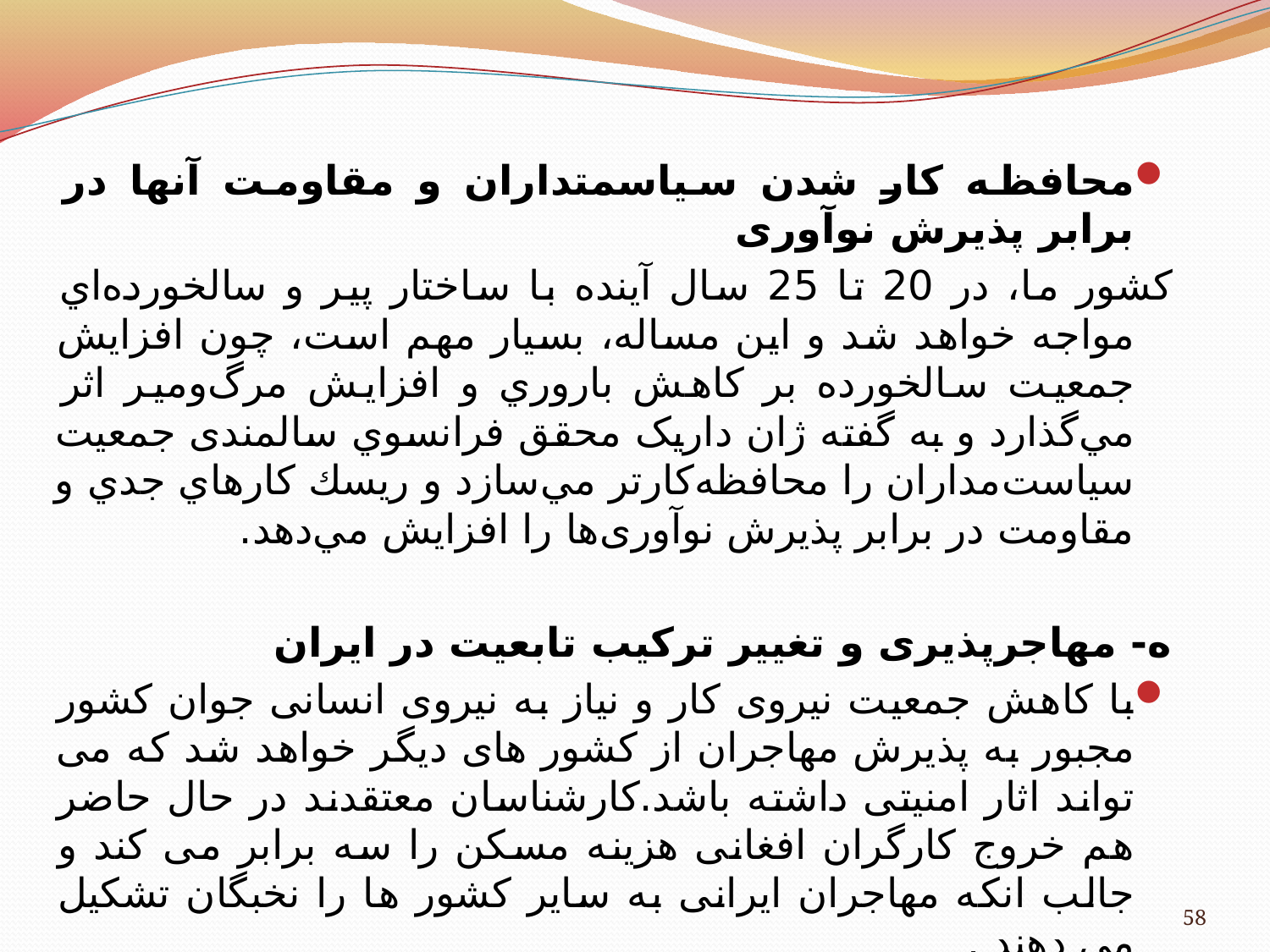

محافظه کار شدن سیاسمتداران و مقاومت آنها در برابر پذیرش نوآوری
	كشور ما، در 20 تا 25 سال آينده با ساختار پير و سالخورده‌اي مواجه خواهد شد و اين مساله، بسيار مهم است، چون افزايش جمعيت سالخورده بر كاهش باروري و افزايش مرگ‌و‌مير اثر مي‌گذارد و به گفته ژان داریک محقق فرانسوي سالمندی جمعیت سياست‌مداران را محافظه‌كارتر مي‌سازد و ريسك كارهاي جدي و مقاومت در برابر پذیرش نوآوری‌ها را افزایش مي‌دهد.

ه- مهاجرپذیری و تغییر ترکیب تابعیت در ایران
با کاهش جمعیت نیروی کار و نیاز به نیروی انسانی جوان کشور مجبور به پذیرش مهاجران از کشور های دیگر خواهد شد که می تواند اثار امنیتی داشته باشد.کارشناسان معتقدند در حال حاضر هم خروج کارگران افغانی هزینه مسکن را سه برابر می کند و جالب انکه مهاجران ایرانی به سایر کشور ها را نخبگان تشکیل می دهند .

58